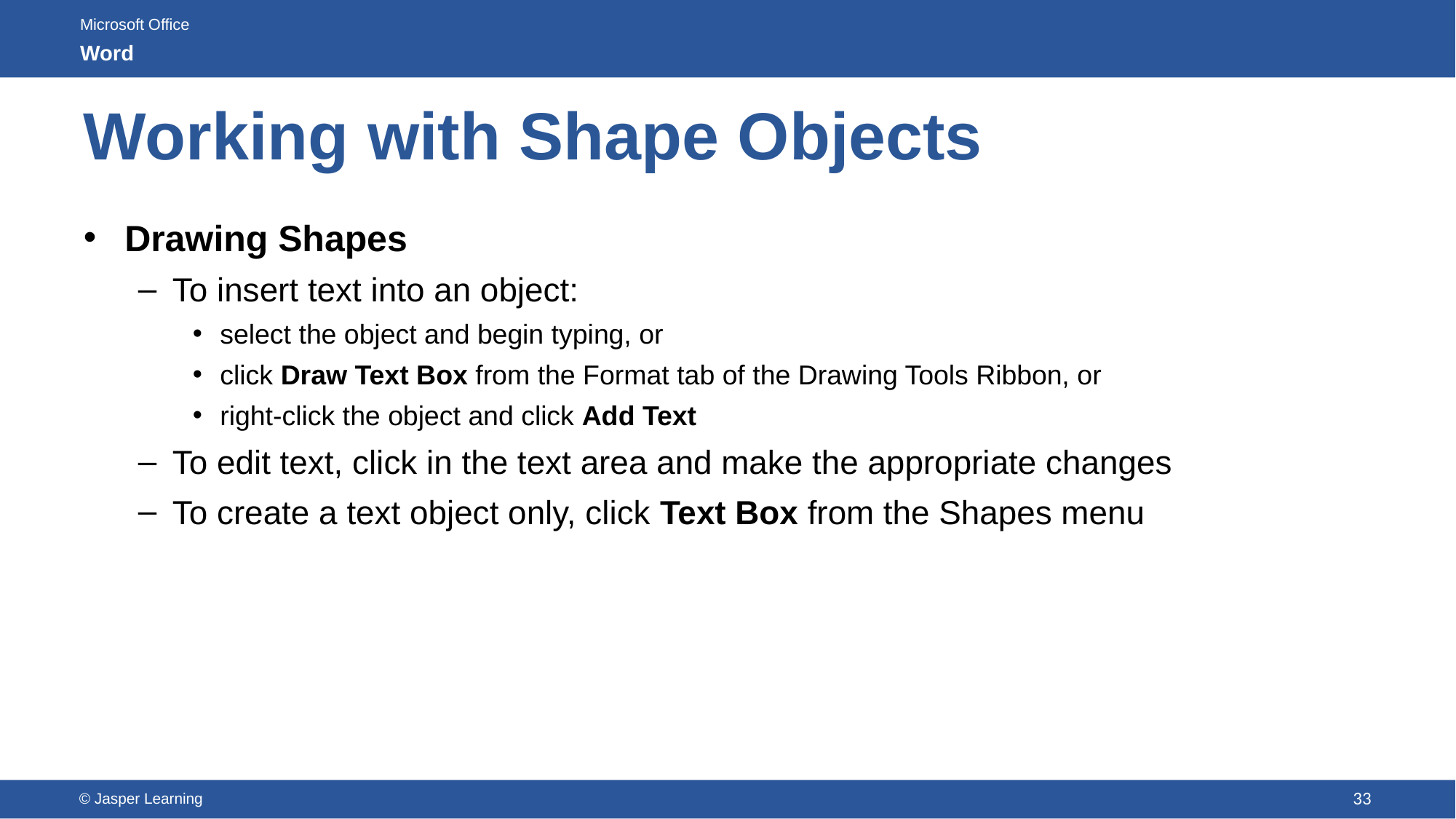

# Working with Shape Objects
Drawing Shapes
To insert text into an object:
select the object and begin typing, or
click Draw Text Box from the Format tab of the Drawing Tools Ribbon, or
right-click the object and click Add Text
To edit text, click in the text area and make the appropriate changes
To create a text object only, click Text Box from the Shapes menu
33
© Jasper Learning